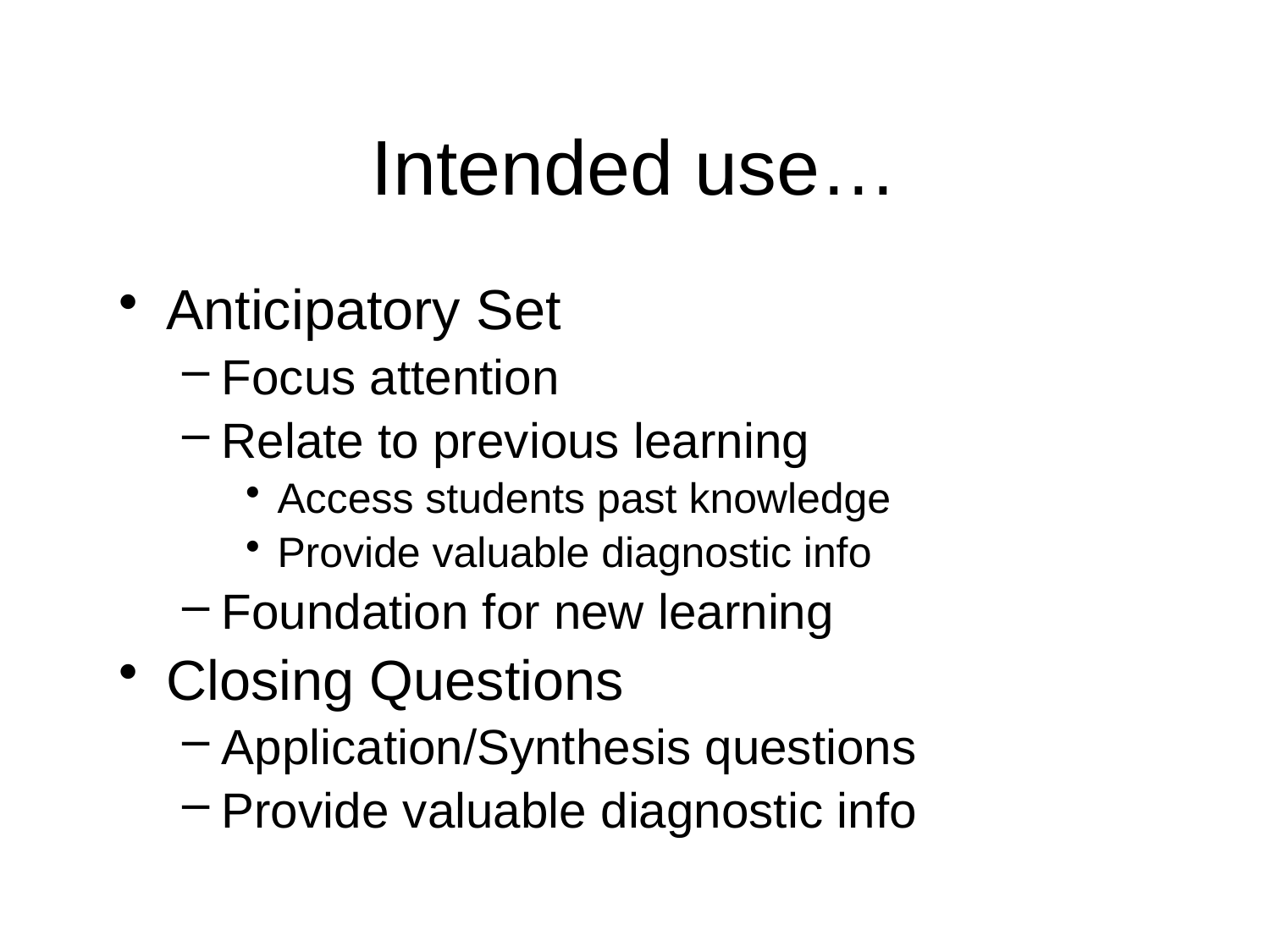

# Intended use…
Anticipatory Set
Focus attention
Relate to previous learning
Access students past knowledge
Provide valuable diagnostic info
Foundation for new learning
Closing Questions
Application/Synthesis questions
Provide valuable diagnostic info